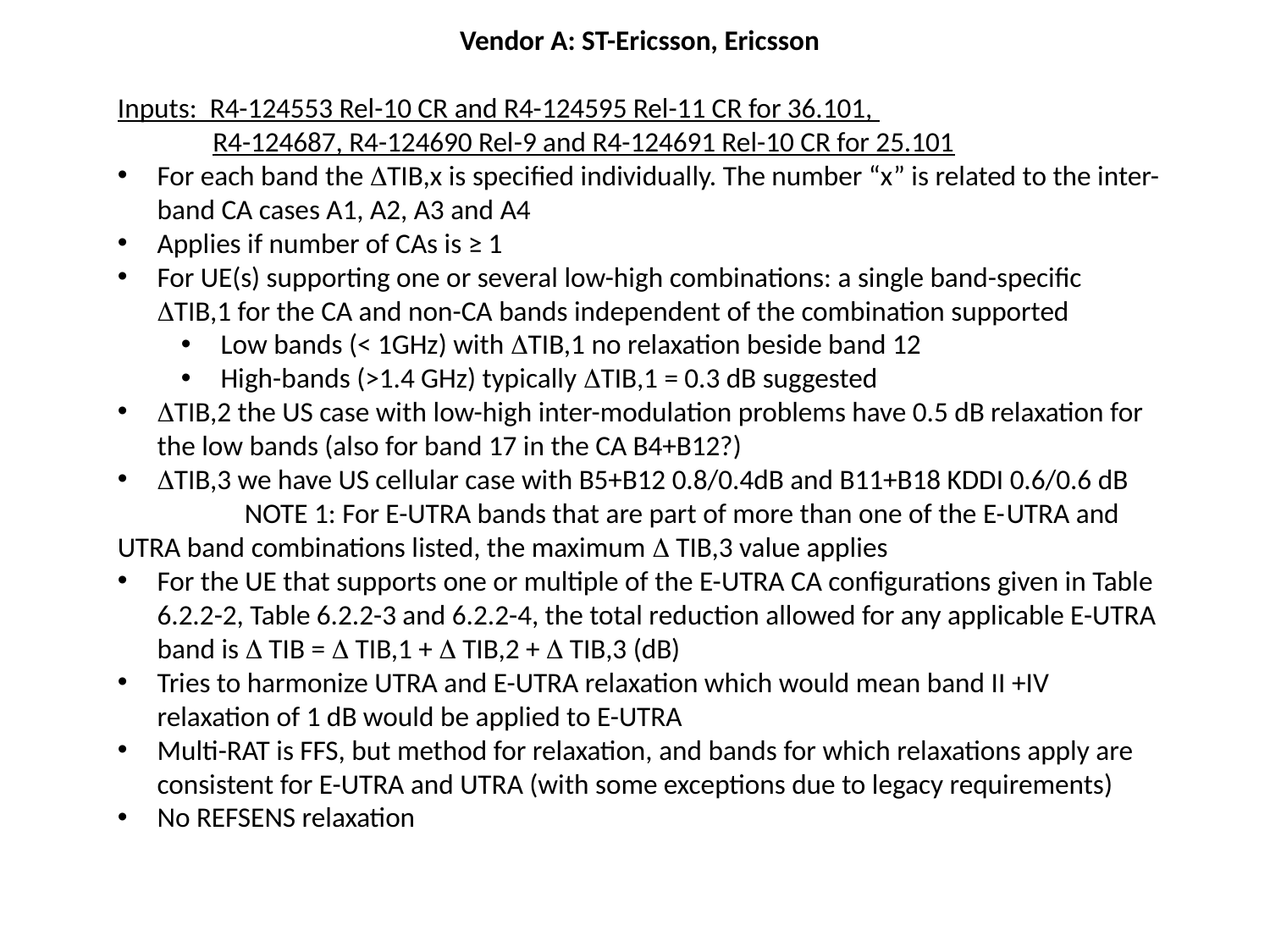

Vendor A: ST-Ericsson, Ericsson

Inputs:  R4-124553 Rel-10 CR and R4-124595 Rel-11 CR for 36.101,
               R4-124687, R4-124690 Rel-9 and R4-124691 Rel-10 CR for 25.101
For each band the ΔTIB,x is specified individually. The number “x” is related to the inter-band CA cases A1, A2, A3 and A4
Applies if number of CAs is ≥ 1
For UE(s) supporting one or several low-high combinations: a single band-specific ΔTIB,1 for the CA and non-CA bands independent of the combination supported
Low bands (< 1GHz) with ΔTIB,1 no relaxation beside band 12
High-bands (>1.4 GHz) typically ΔTIB,1 = 0.3 dB suggested
ΔTIB,2 the US case with low-high inter-modulation problems have 0.5 dB relaxation for the low bands (also for band 17 in the CA B4+B12?)
ΔTIB,3 we have US cellular case with B5+B12 0.8/0.4dB and B11+B18 KDDI 0.6/0.6 dB
	NOTE 1: For E-UTRA bands that are part of more than one of the E-	UTRA and UTRA band combinations listed, the maximum Δ TIB,3 value applies
For the UE that supports one or multiple of the E-UTRA CA configurations given in Table 6.2.2-2, Table 6.2.2-3 and 6.2.2-4, the total reduction allowed for any applicable E-UTRA band is Δ TIB = Δ TIB,1 + Δ TIB,2 + Δ TIB,3 (dB)
Tries to harmonize UTRA and E-UTRA relaxation which would mean band II +IV relaxation of 1 dB would be applied to E-UTRA
Multi-RAT is FFS, but method for relaxation, and bands for which relaxations apply are consistent for E-UTRA and UTRA (with some exceptions due to legacy requirements)
No REFSENS relaxation